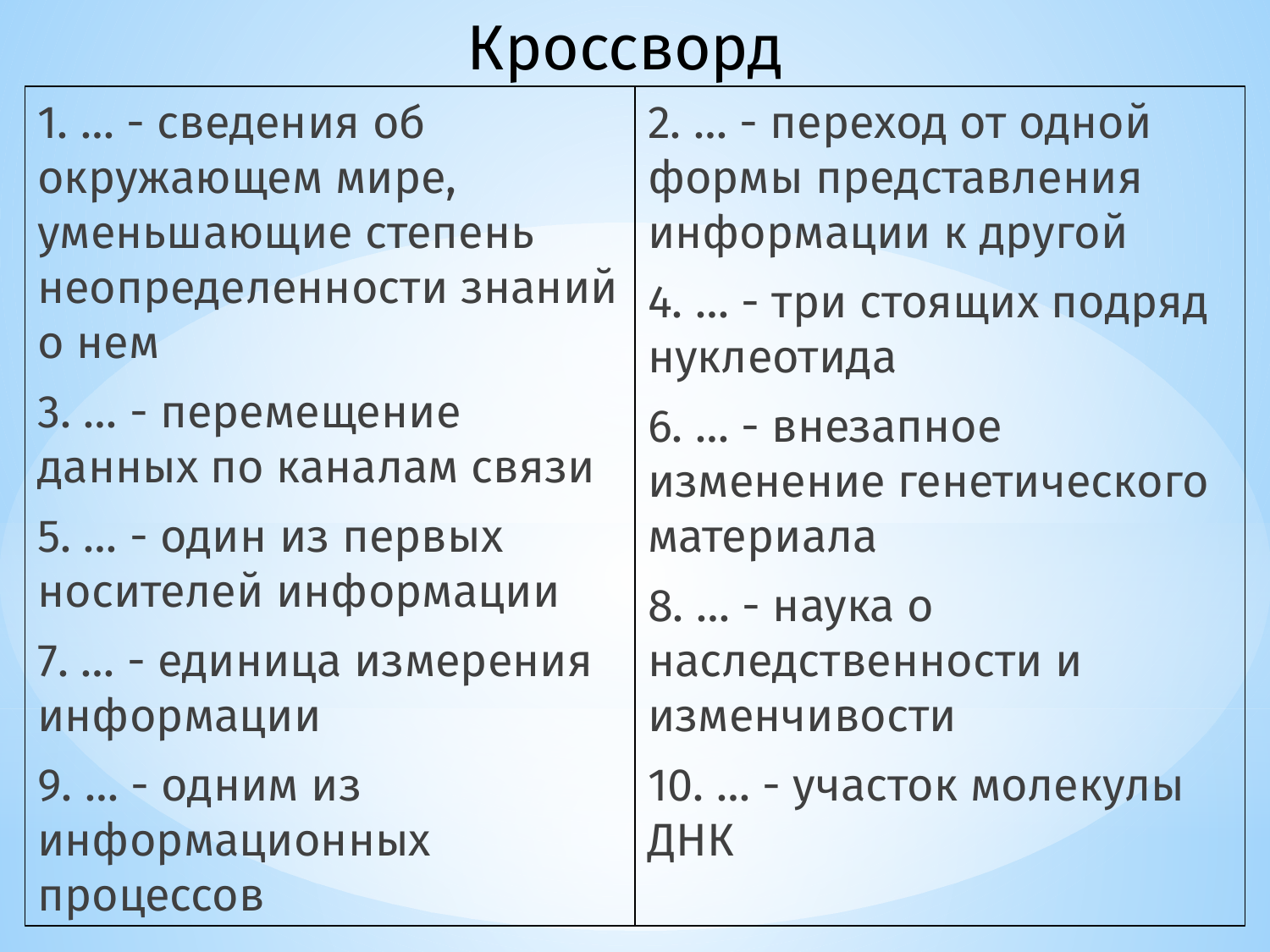

Кроссворд
1. … - сведения об окружающем мире, уменьшающие степень неопределенности знаний о нем
3. … - перемещение данных по каналам связи
5. … - один из первых носителей информации
7. … - единица измерения информации
9. … - одним из информационных процессов
2. … - переход от одной формы представления информации к другой
4. … - три стоящих подряд нуклеотида
6. … - внезапное изменение генетического материала
8. … - наука о наследственности и изменчивости
10. … - участок молекулы ДНК